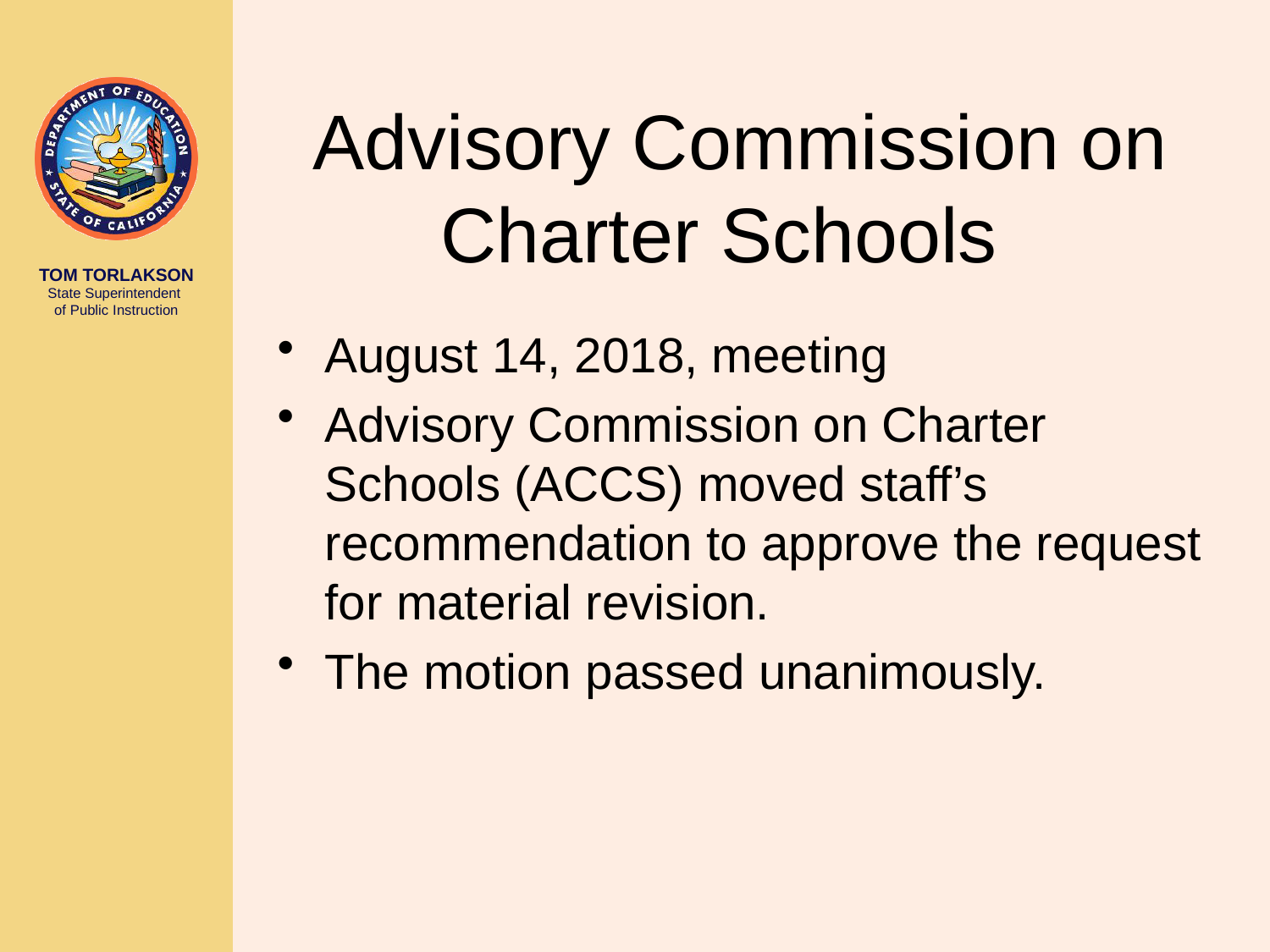

# Advisory Commission on Charter Schools
August 14, 2018, meeting
Advisory Commission on Charter Schools (ACCS) moved staff’s recommendation to approve the request for material revision.
The motion passed unanimously.